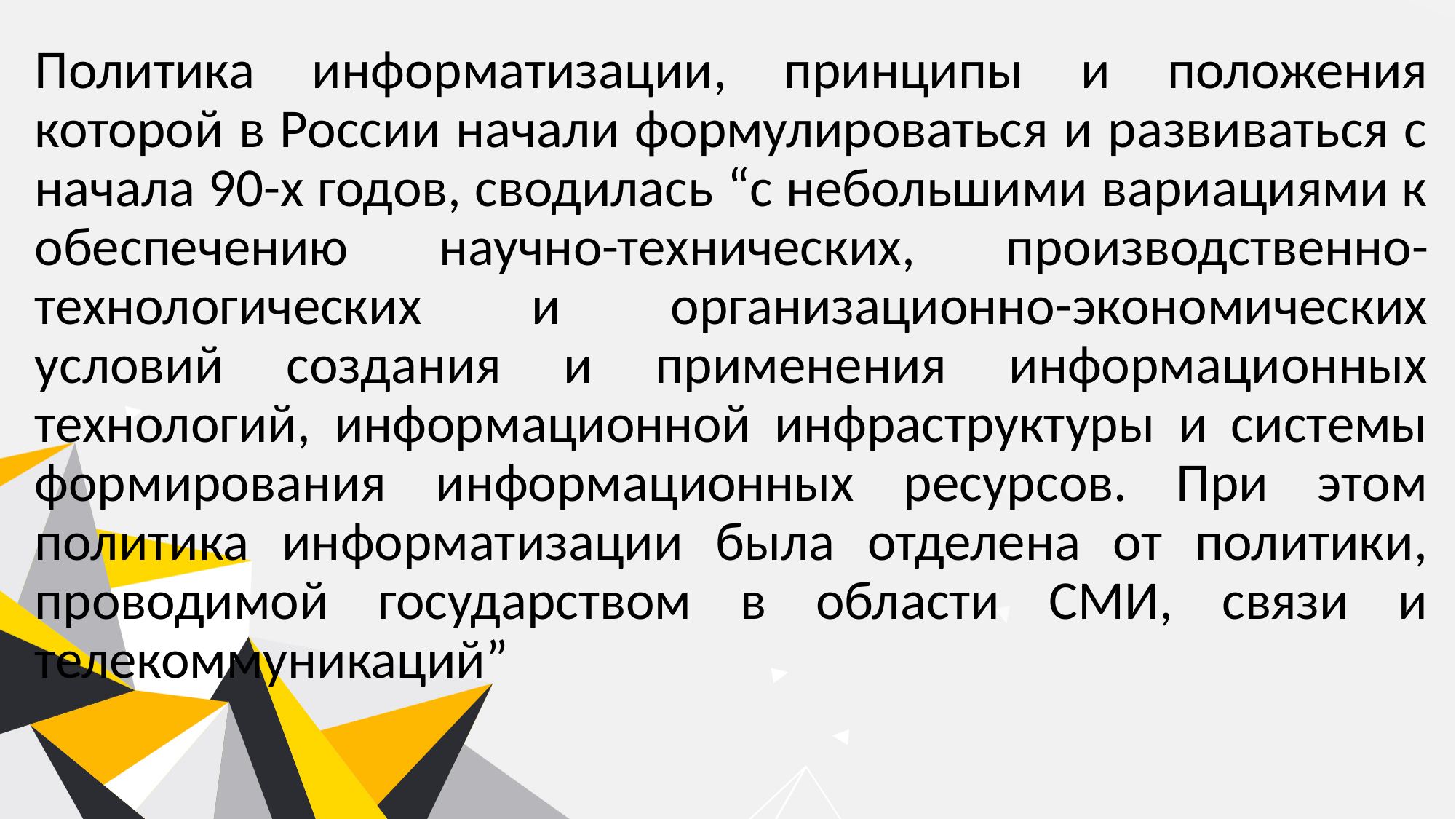

Политика информатизации, принципы и положения которой в России начали формулироваться и развиваться с начала 90-х годов, сводилась “с небольшими вариациями к обеспечению научно-технических, производственно-технологических и организационно-экономических условий создания и применения информационных технологий, информационной инфраструктуры и системы формирования информационных ресурсов. При этом политика информатизации была отделена от политики, проводимой государством в области СМИ, связи и телекоммуникаций”